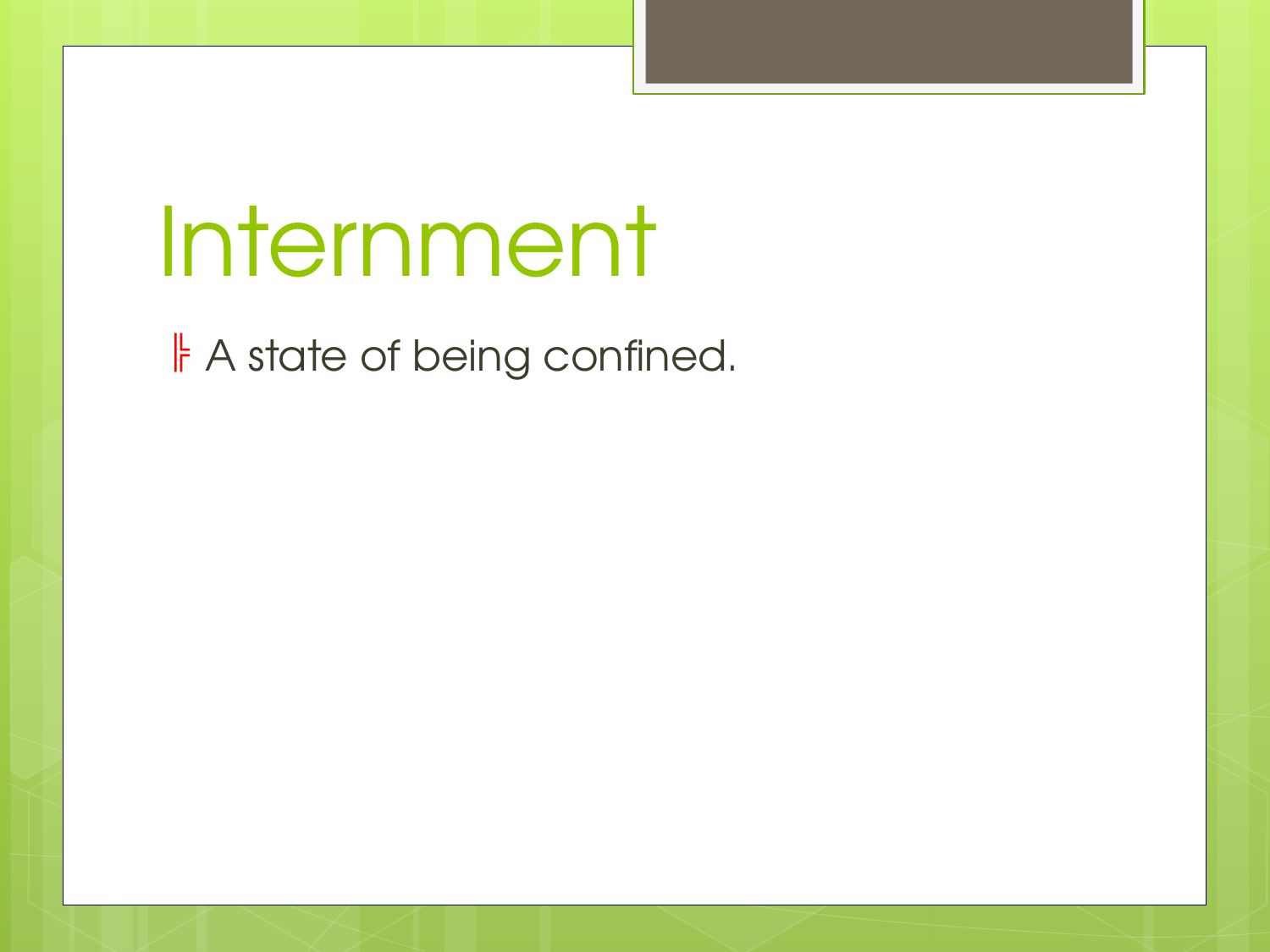

# Internment
A state of being confined.